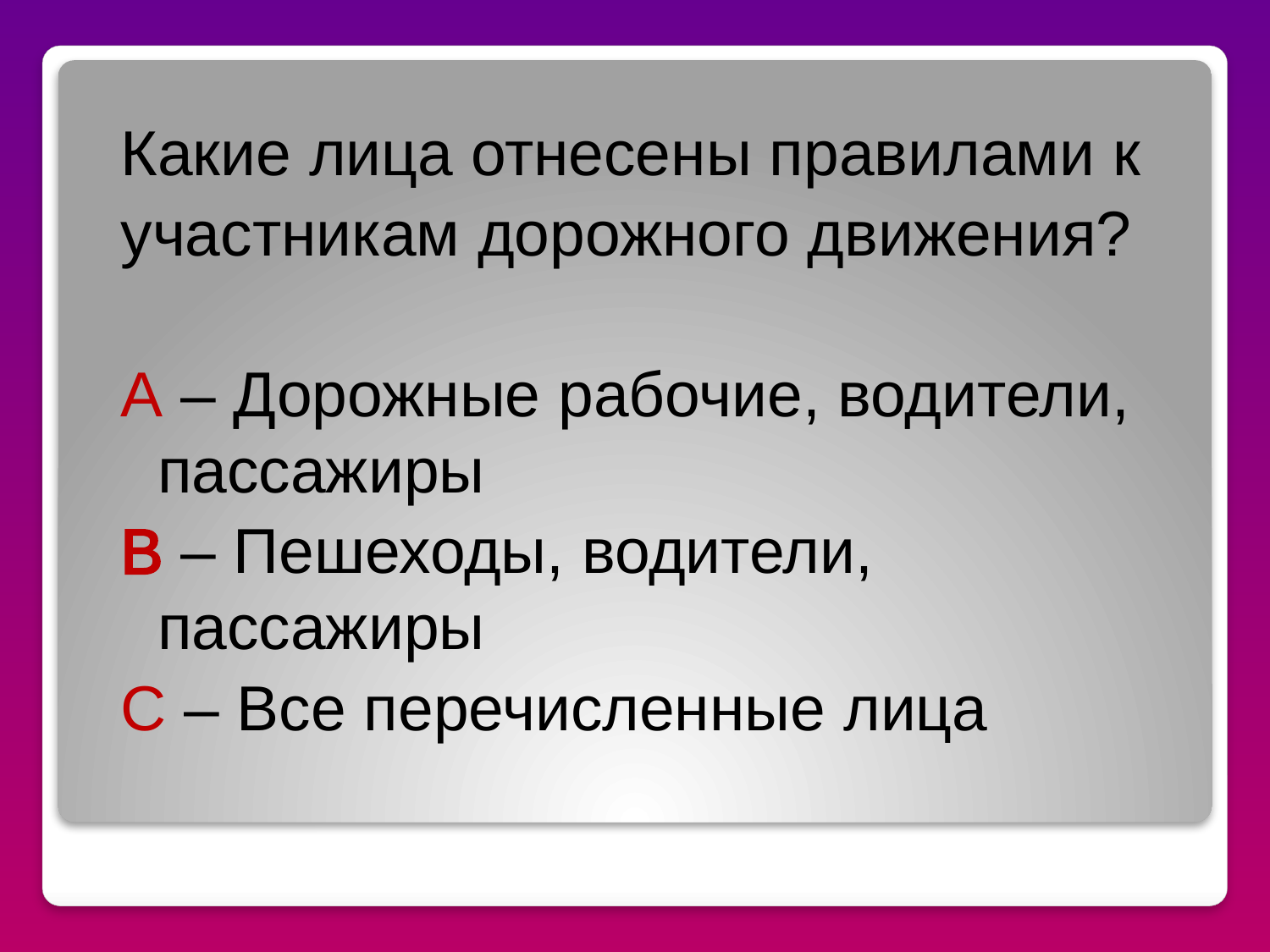

# Какие лица отнесены правилами к
участникам дорожного движения?

А – Дорожные рабочие, водители, пассажиры
В – Пешеходы, водители, пассажиры
С – Все перечисленные лица